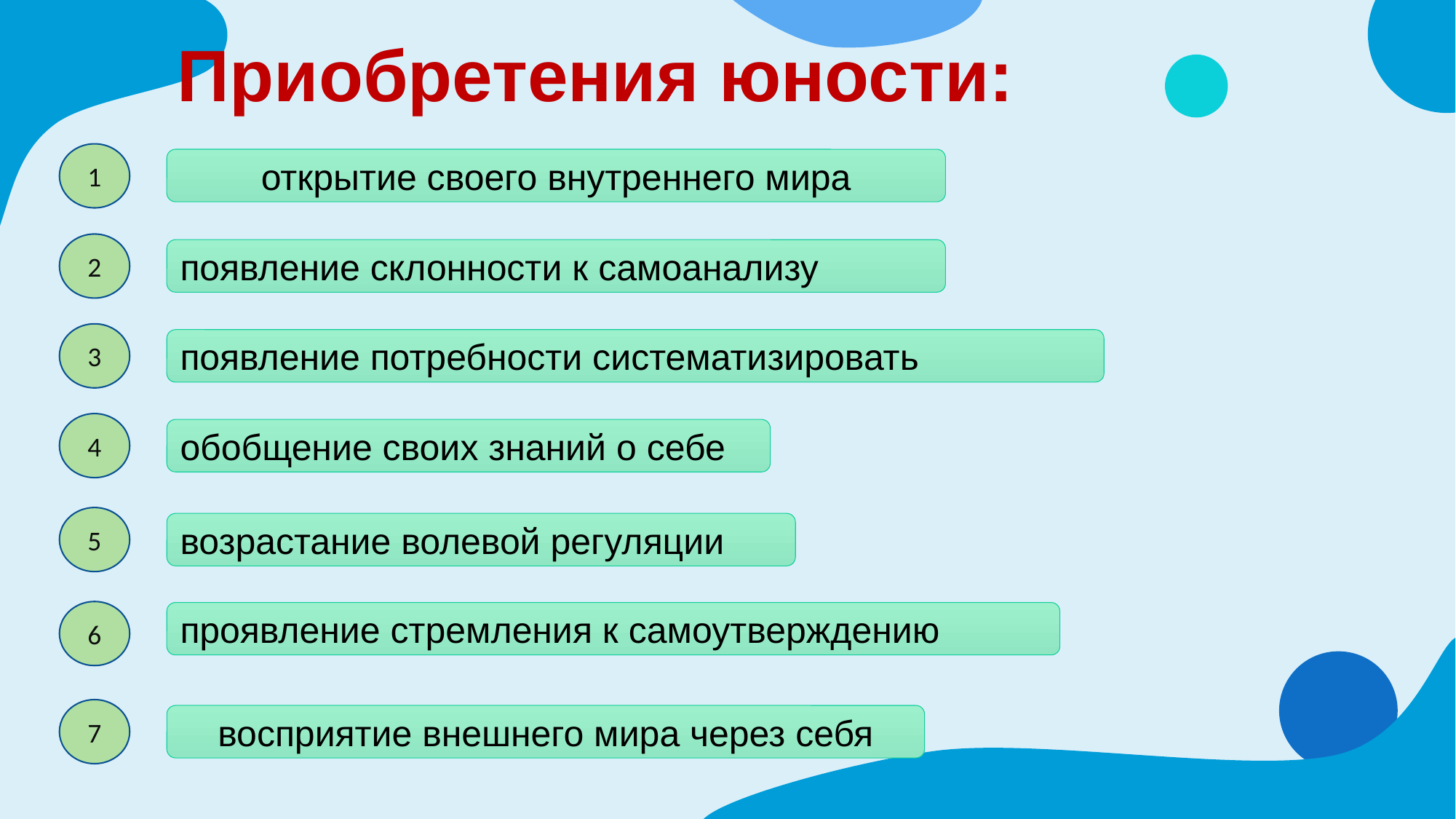

Приобретения юности:
1
открытие своего внутреннего мира
2
появление склонности к самоанализу
3
появление потребности систематизировать
4
обобщение своих знаний о себе
5
возрастание волевой регуляции
6
проявление стремления к самоутверждению
7
восприятие внешнего мира через себя